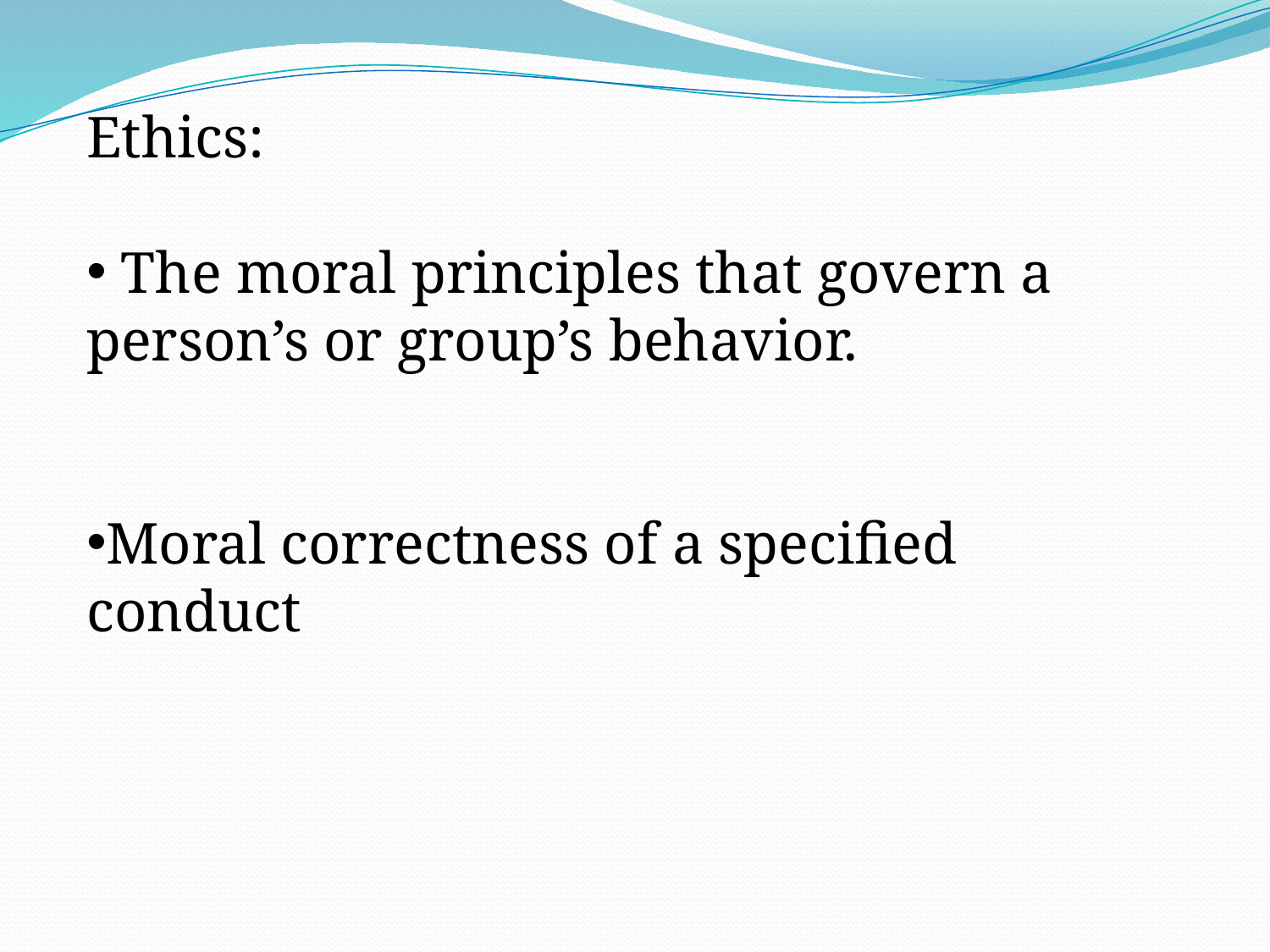

Ethics:

 The moral principles that govern a person’s or group’s behavior.

Moral correctness of a specified conduct